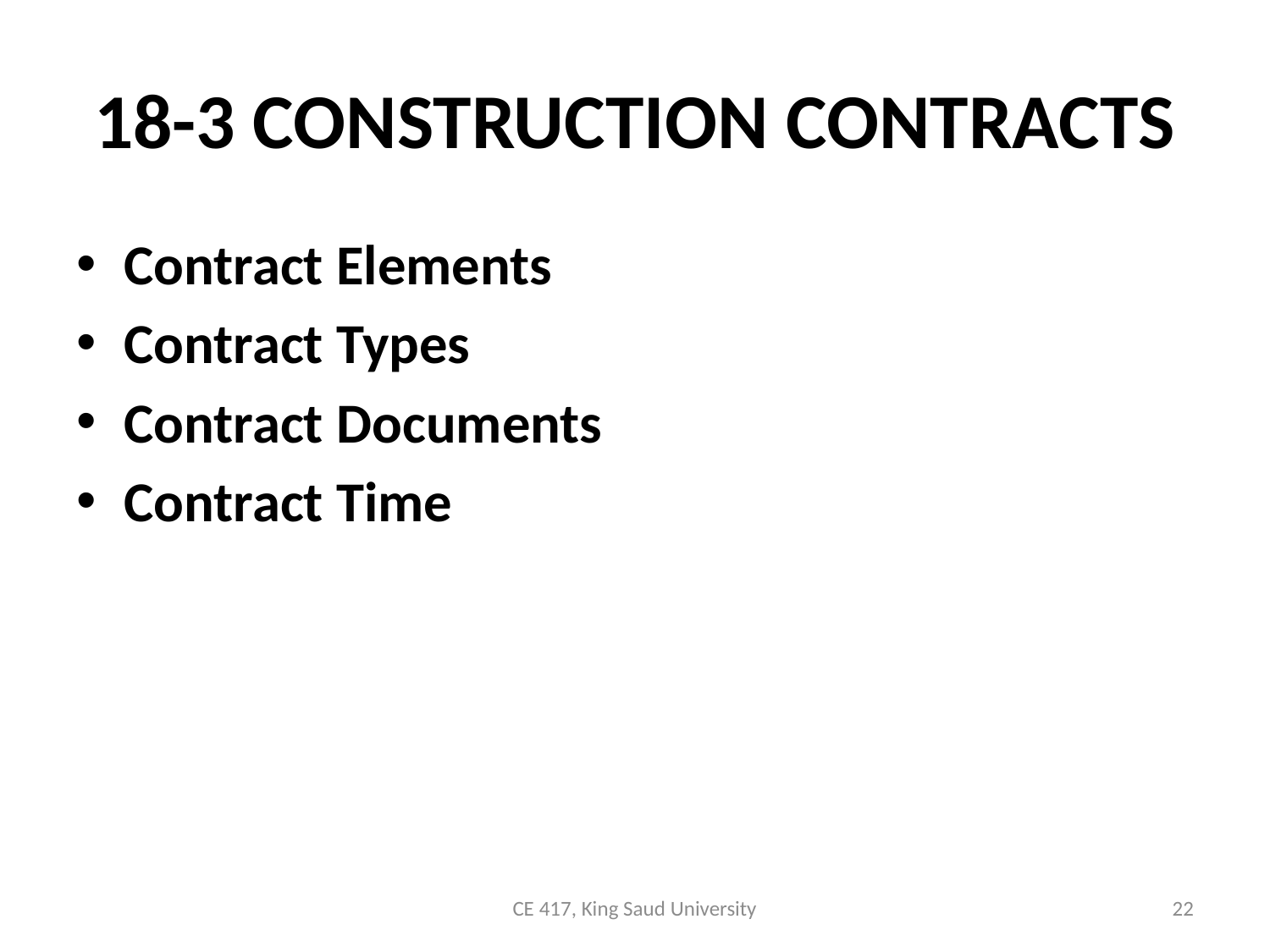

# 18-3 CONSTRUCTION CONTRACTS
Contract Elements
Contract Types
Contract Documents
Contract Time
CE 417, King Saud University
22